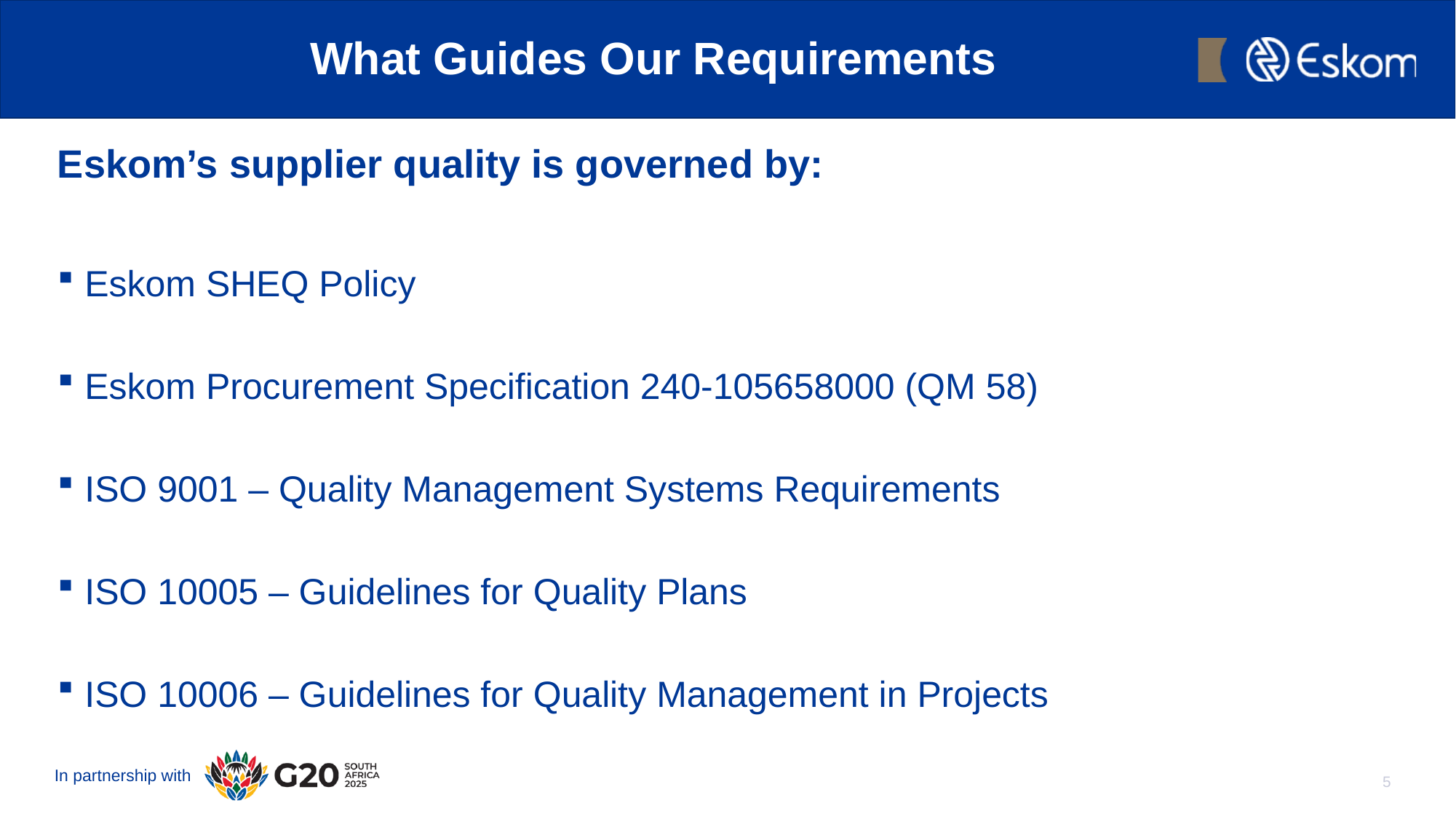

# What Guides Our Requirements
Eskom’s supplier quality is governed by:
Eskom SHEQ Policy
Eskom Procurement Specification 240-105658000 (QM 58)
ISO 9001 – Quality Management Systems Requirements
ISO 10005 – Guidelines for Quality Plans
ISO 10006 – Guidelines for Quality Management in Projects
5